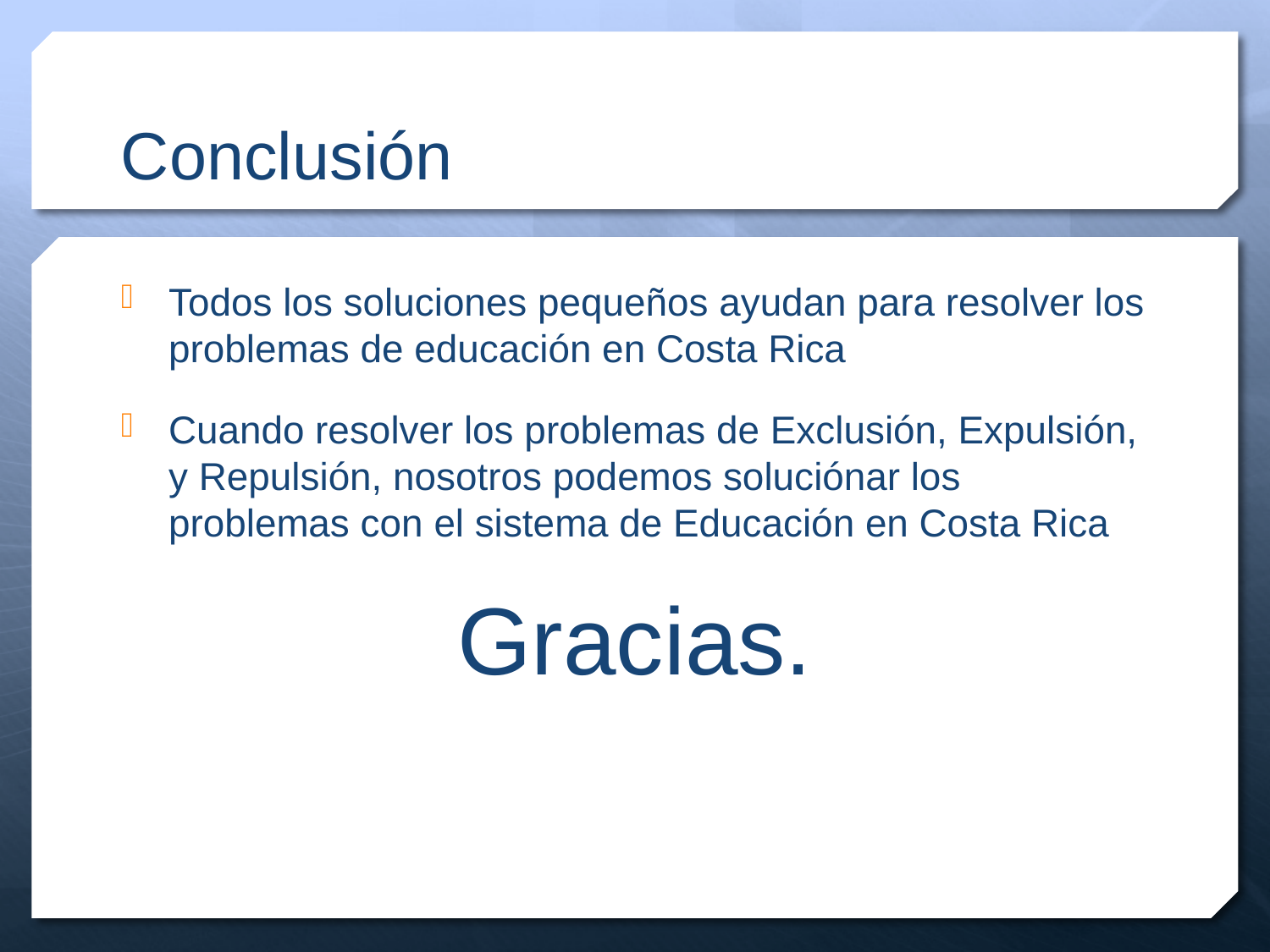

# Conclusión
Todos los soluciones pequeños ayudan para resolver los problemas de educación en Costa Rica
Cuando resolver los problemas de Exclusión, Expulsión, y Repulsión, nosotros podemos soluciónar los problemas con el sistema de Educación en Costa Rica
Gracias.